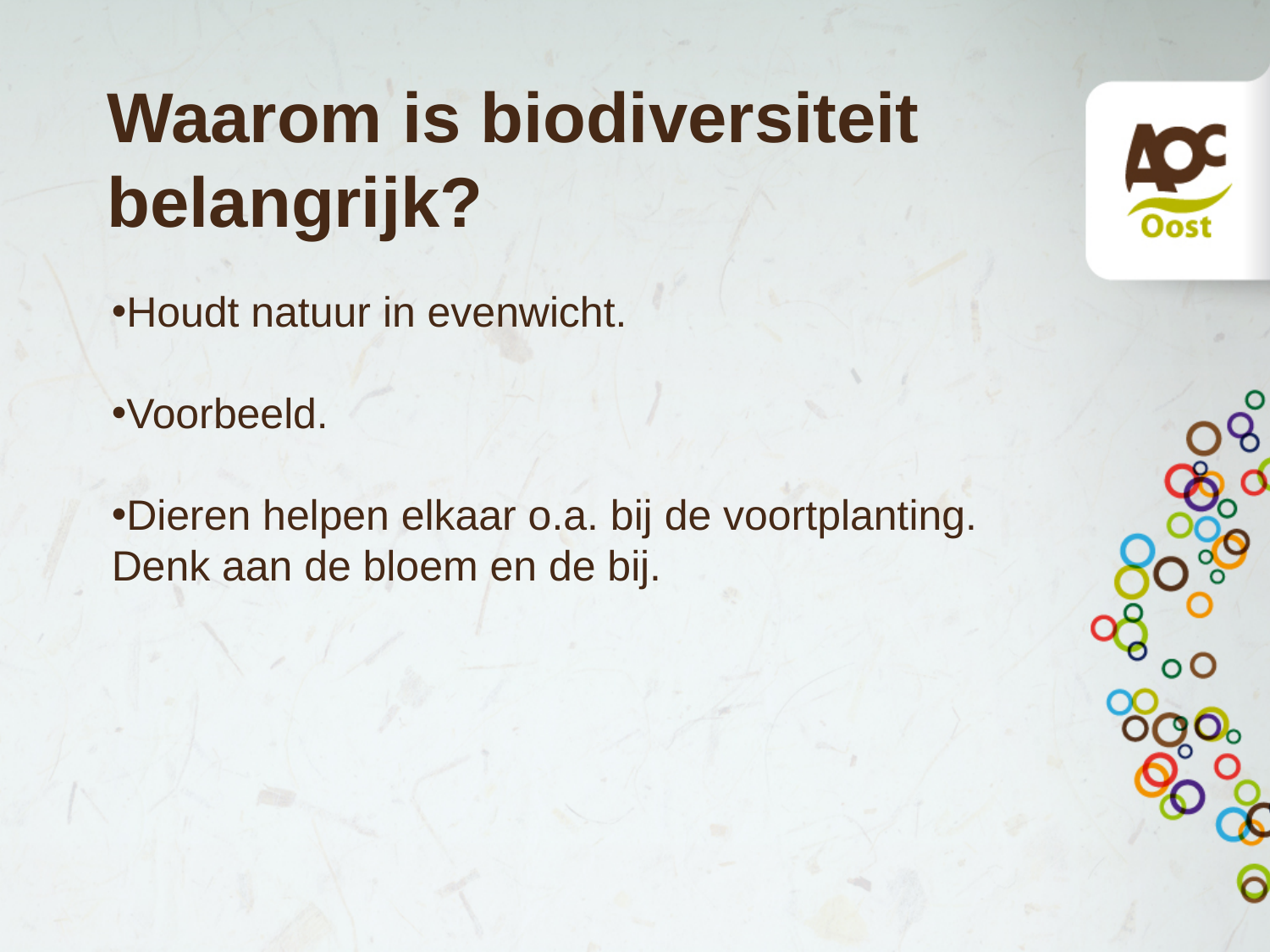

# Waarom is biodiversiteit belangrijk?

Houdt natuur in evenwicht.

Voorbeeld.

Dieren helpen elkaar o.a. bij de voortplanting. Denk aan de bloem en de bij.